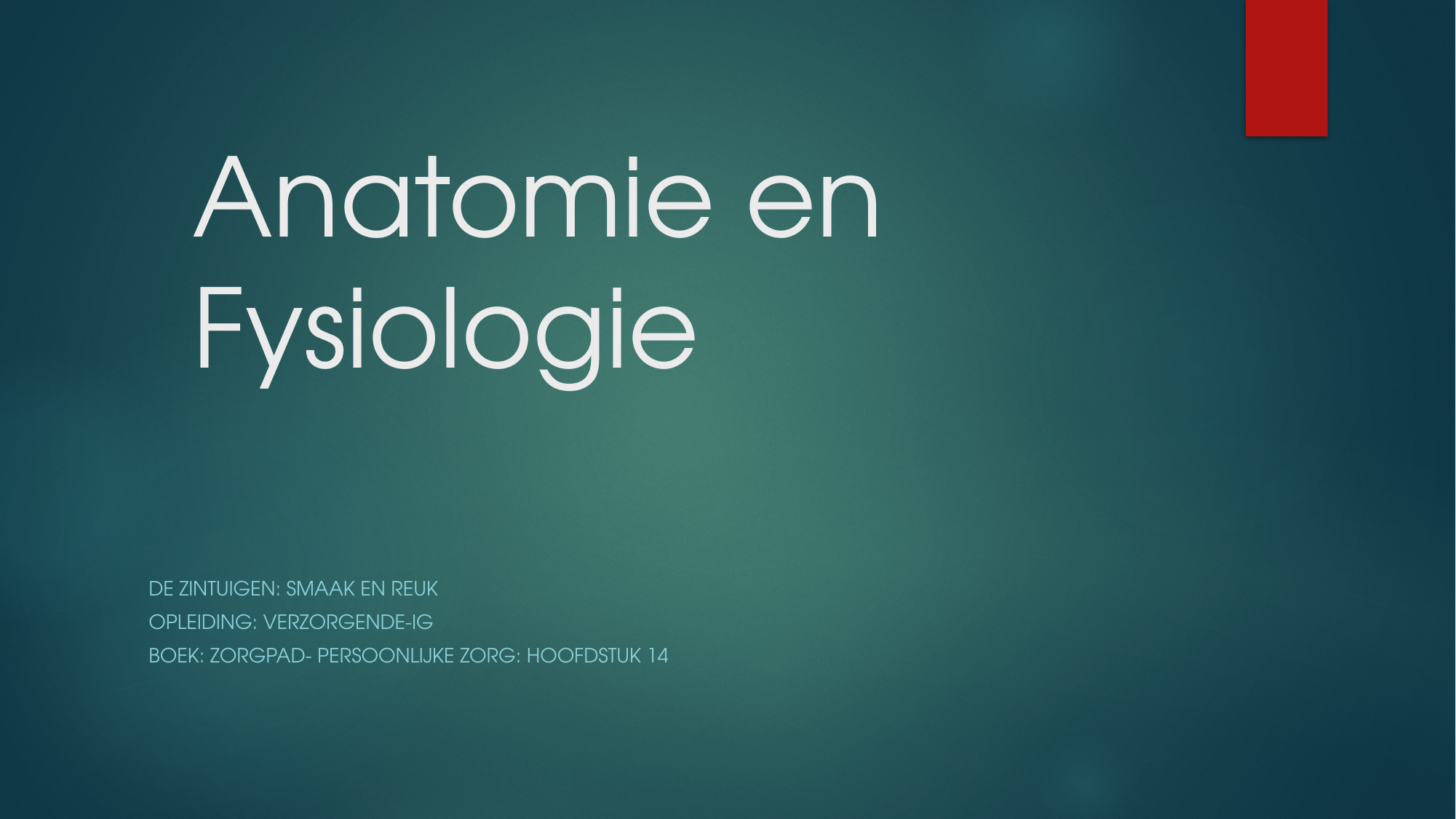

# Anatomie en Fysiologie
De zintuigen: Smaak en Reuk
Opleiding: Verzorgende-IG
Boek: Zorgpad- Persoonlijke zorg: hoofdstuk 14